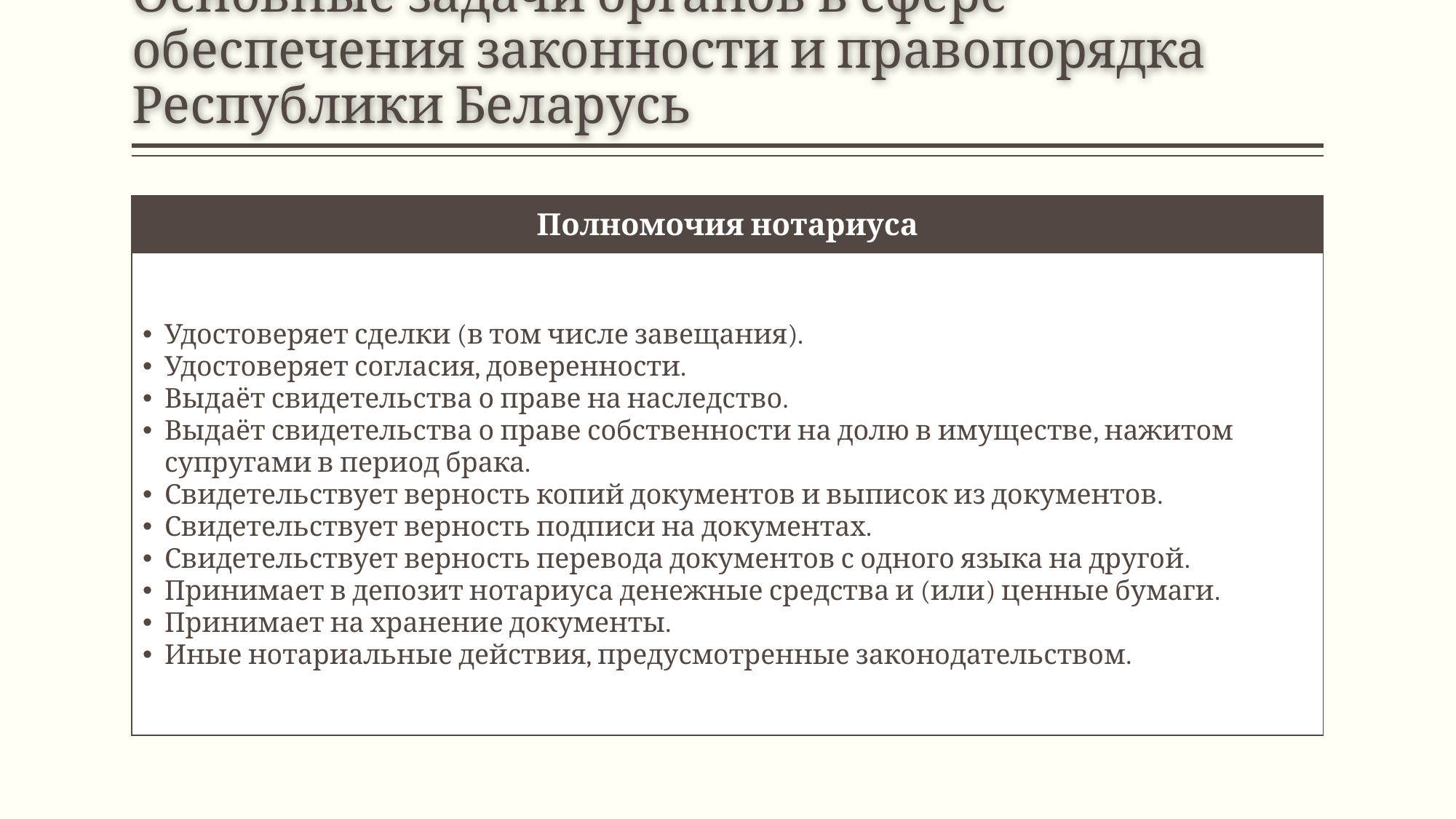

# Основные задачи органов в сфере обеспечения законности и правопорядка Республики Беларусь
| Полномочия нотариуса |
| --- |
| Удостоверяет сделки (в том числе завещания). Удостоверяет согласия, доверенности. Выдаёт свидетельства о праве на наследство. Выдаёт свидетельства о праве собственности на долю в имуществе, нажитом супругами в период брака. Свидетельствует верность копий документов и выписок из документов. Свидетельствует верность подписи на документах. Свидетельствует верность перевода документов с одного языка на другой. Принимает в депозит нотариуса денежные средства и (или) ценные бумаги. Принимает на хранение документы. Иные нотариальные действия, предусмотренные законодательством. |